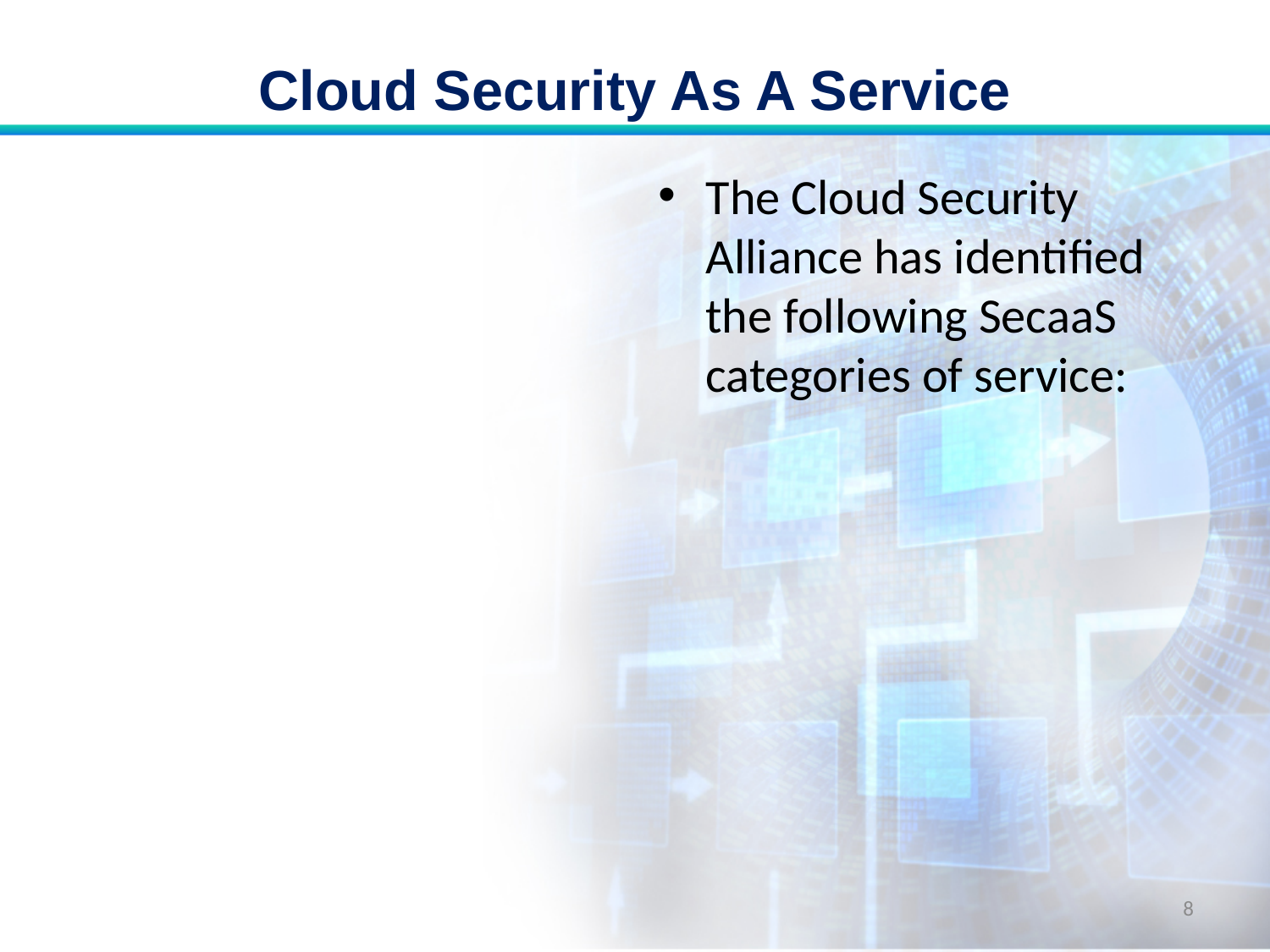

# Cloud Security As A Service
The Cloud Security Alliance has identified the following SecaaS categories of service:

8